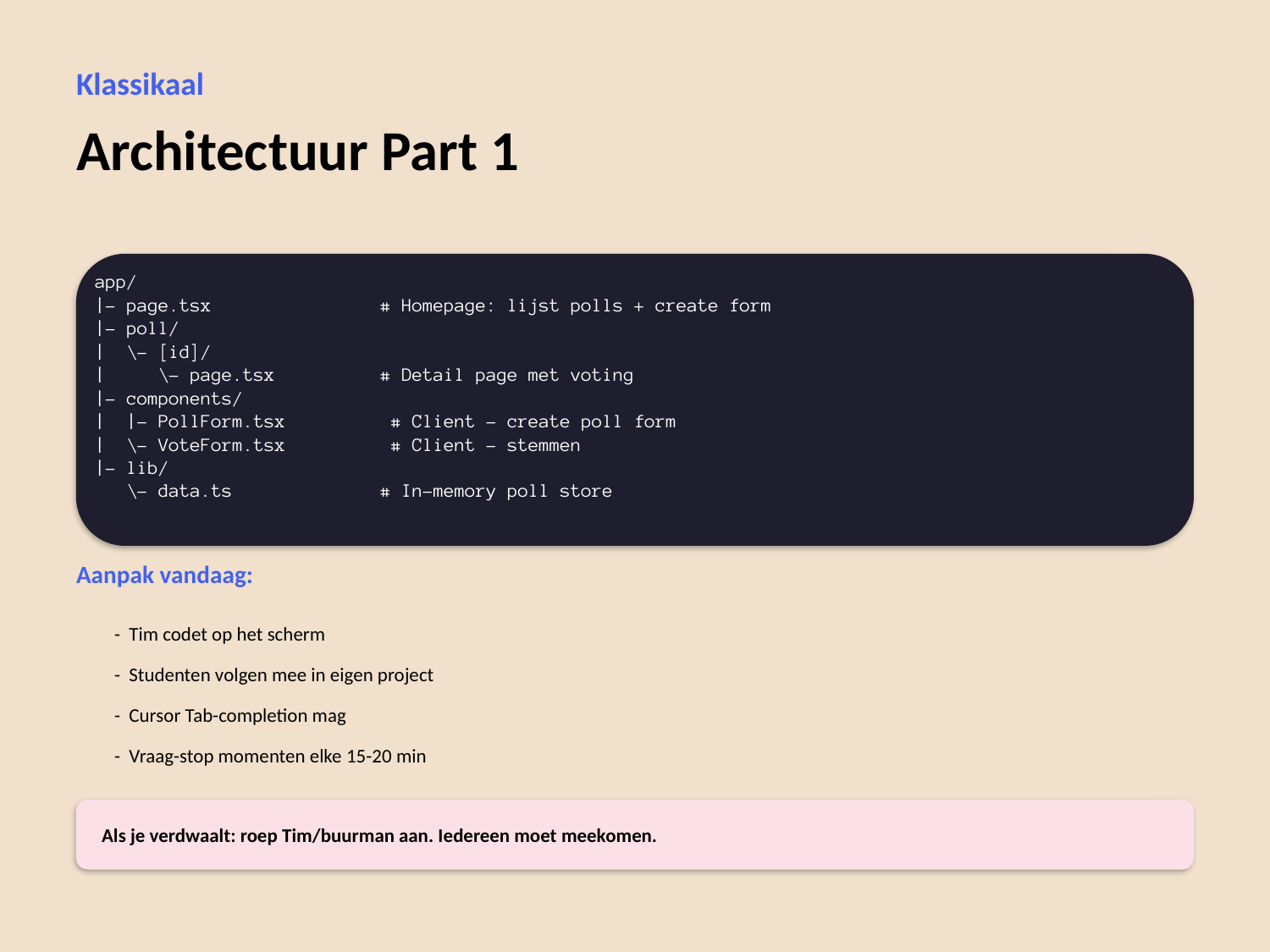

Klassikaal
Architectuur Part 1

app/
|- page.tsx                # Homepage: lijst polls + create form
|- poll/
|  \- [id]/
|     \- page.tsx          # Detail page met voting
|- components/
|  |- PollForm.tsx          # Client - create poll form
|  \- VoteForm.tsx          # Client - stemmen
|- lib/
   \- data.ts              # In-memory poll store
Aanpak vandaag:
-  Tim codet op het scherm
-  Studenten volgen mee in eigen project
-  Cursor Tab-completion mag
-  Vraag-stop momenten elke 15-20 min

Als je verdwaalt: roep Tim/buurman aan. Iedereen moet meekomen.